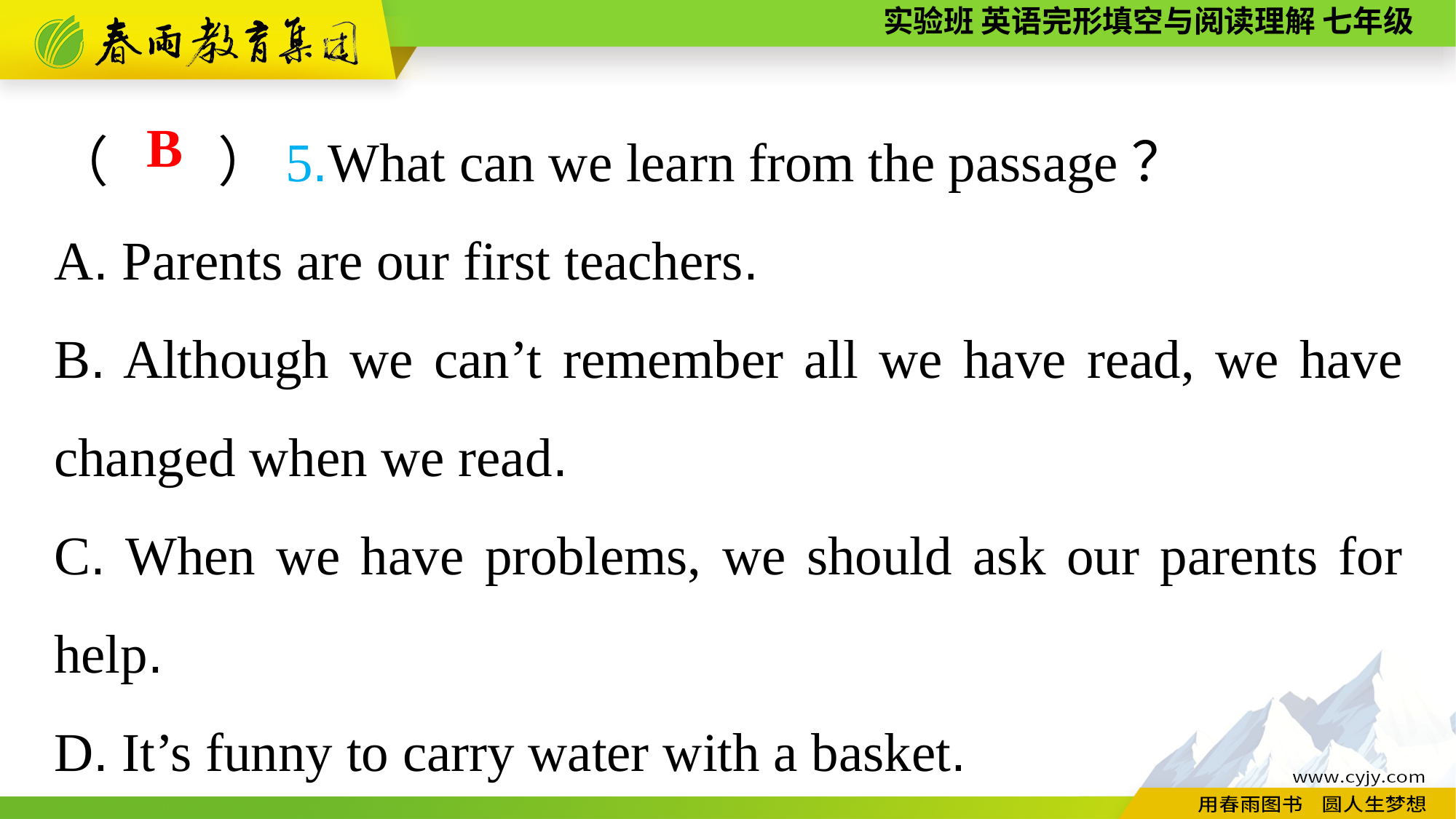

（　　）5.What can we learn from the passage？
A. Parents are our first teachers.
B. Although we can’t remember all we have read, we have changed when we read.
C. When we have problems, we should ask our parents for help.
D. It’s funny to carry water with a basket.
B